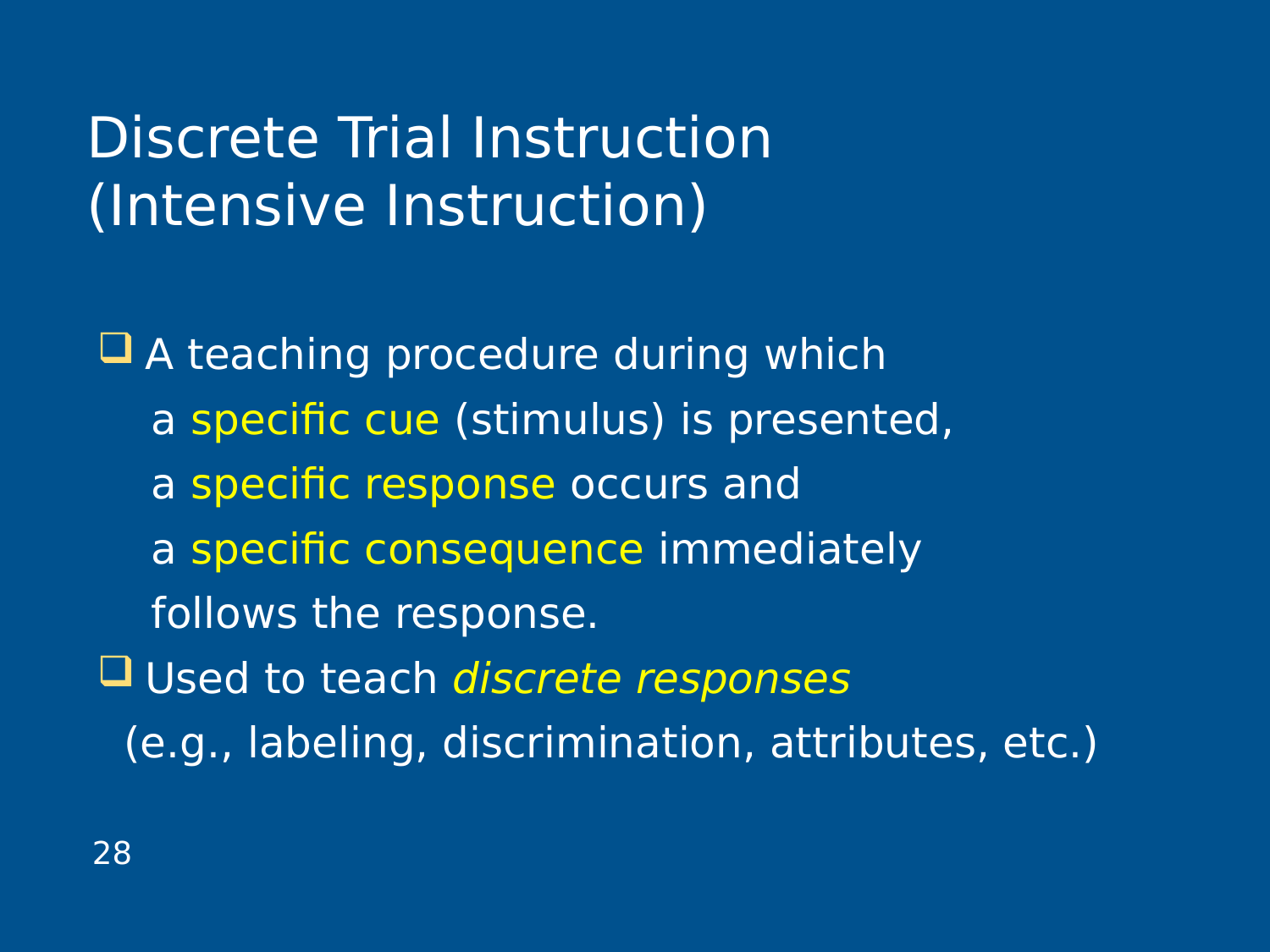

# Discrete Trial Instruction (Intensive Instruction)
A teaching procedure during which
    a specific cue (stimulus) is presented,
    a specific response occurs and
    a specific consequence immediately
    follows the response.
Used to teach discrete responses
   (e.g., labeling, discrimination, attributes, etc.)
28